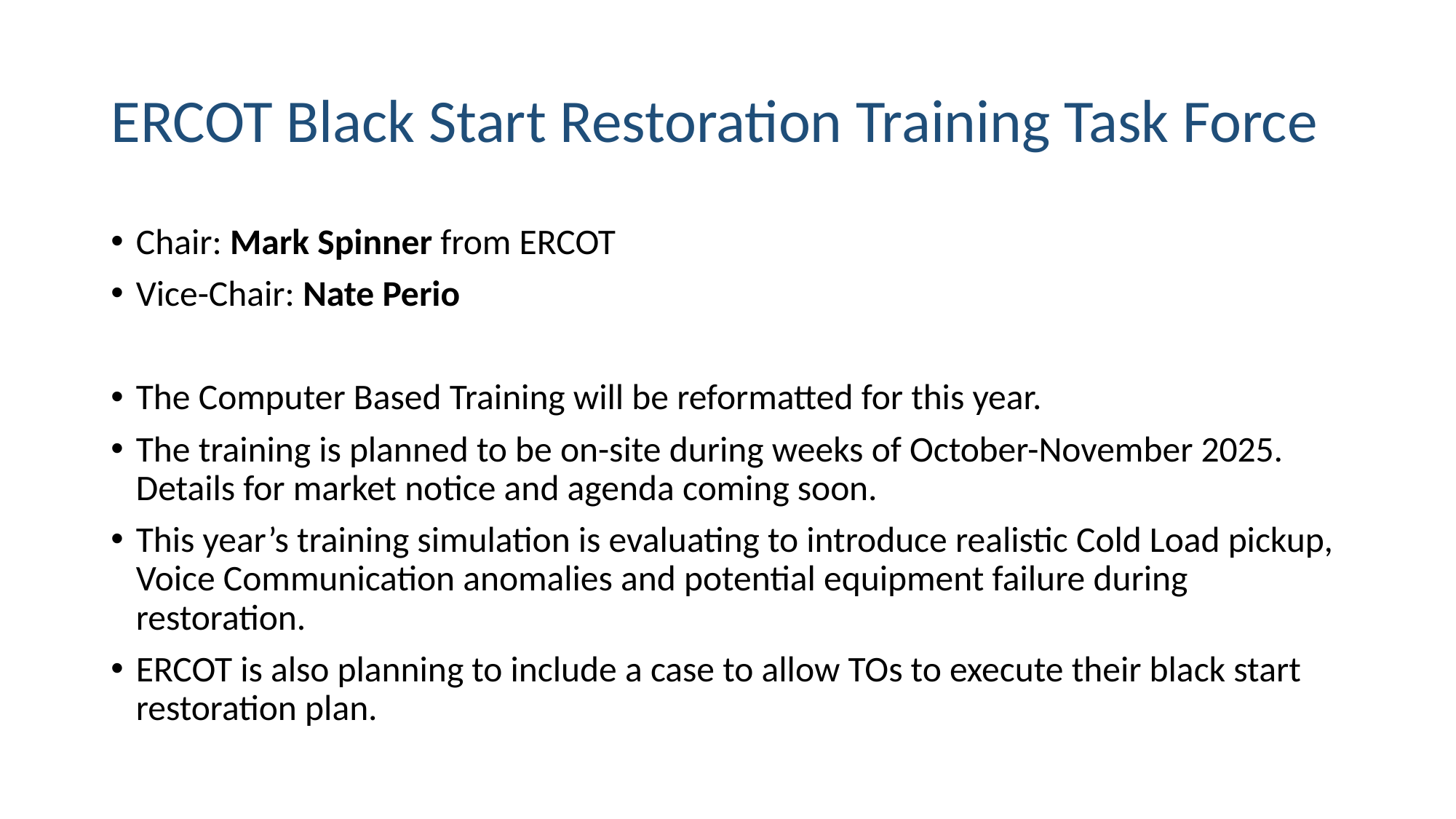

# ERCOT Black Start Restoration Training Task Force
Chair: Mark Spinner from ERCOT
Vice-Chair: Nate Perio

The Computer Based Training will be reformatted for this year.
The training is planned to be on-site during weeks of October-November 2025. Details for market notice and agenda coming soon.
This year’s training simulation is evaluating to introduce realistic Cold Load pickup, Voice Communication anomalies and potential equipment failure during restoration.
ERCOT is also planning to include a case to allow TOs to execute their black start restoration plan.